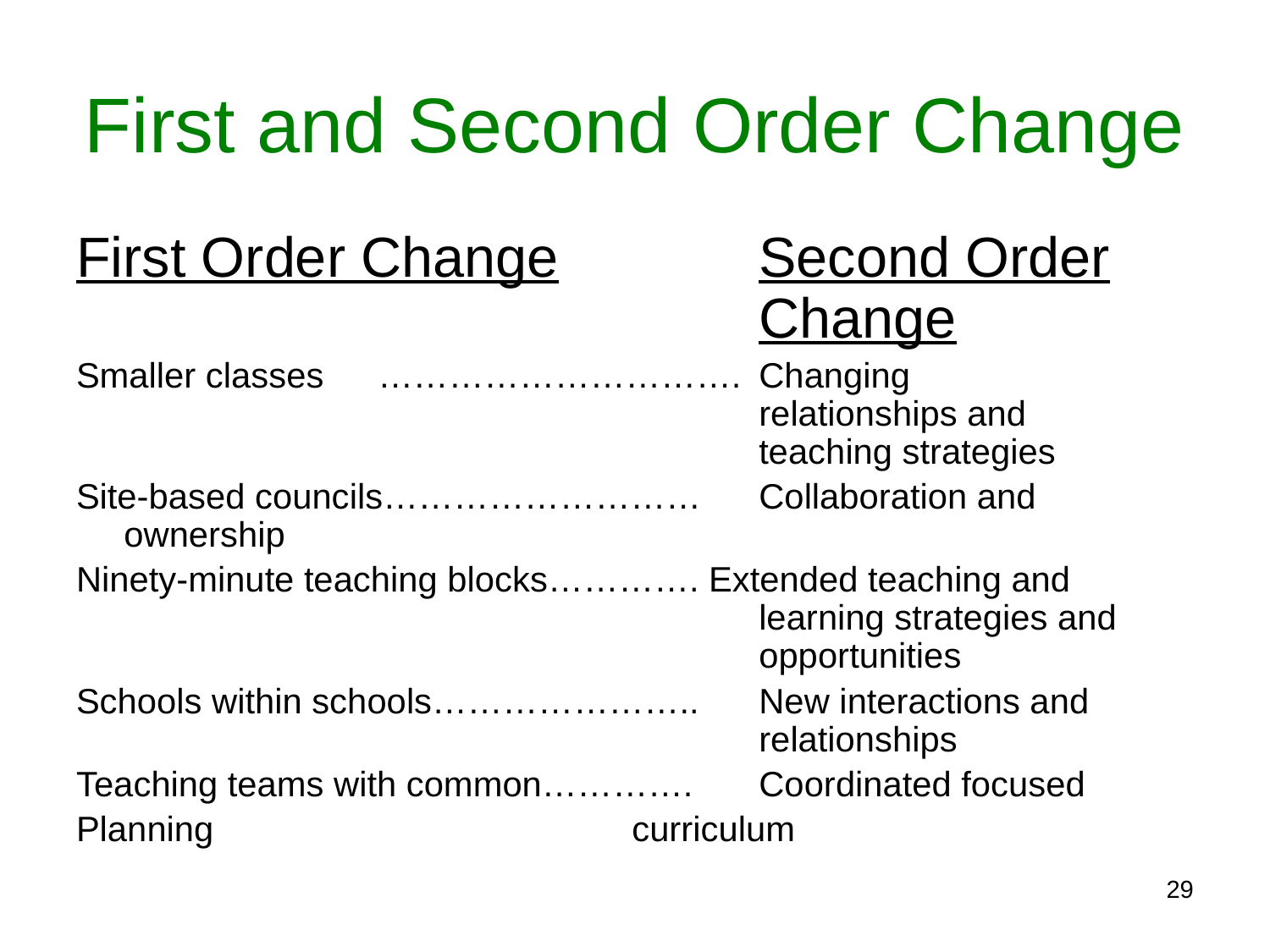

# First and Second Order Change
First Order Change		Second Order 						Change
Smaller classes	………………………….	Changing 							relationships and 						teaching strategies
Site-based councils………………………	Collaboration and ownership
Ninety-minute teaching blocks…………. Extended teaching and 						learning strategies and 						opportunities
Schools within schools…………………..	New interactions and 						relationships
Teaching teams with common………….	Coordinated focused
Planning				curriculum
29